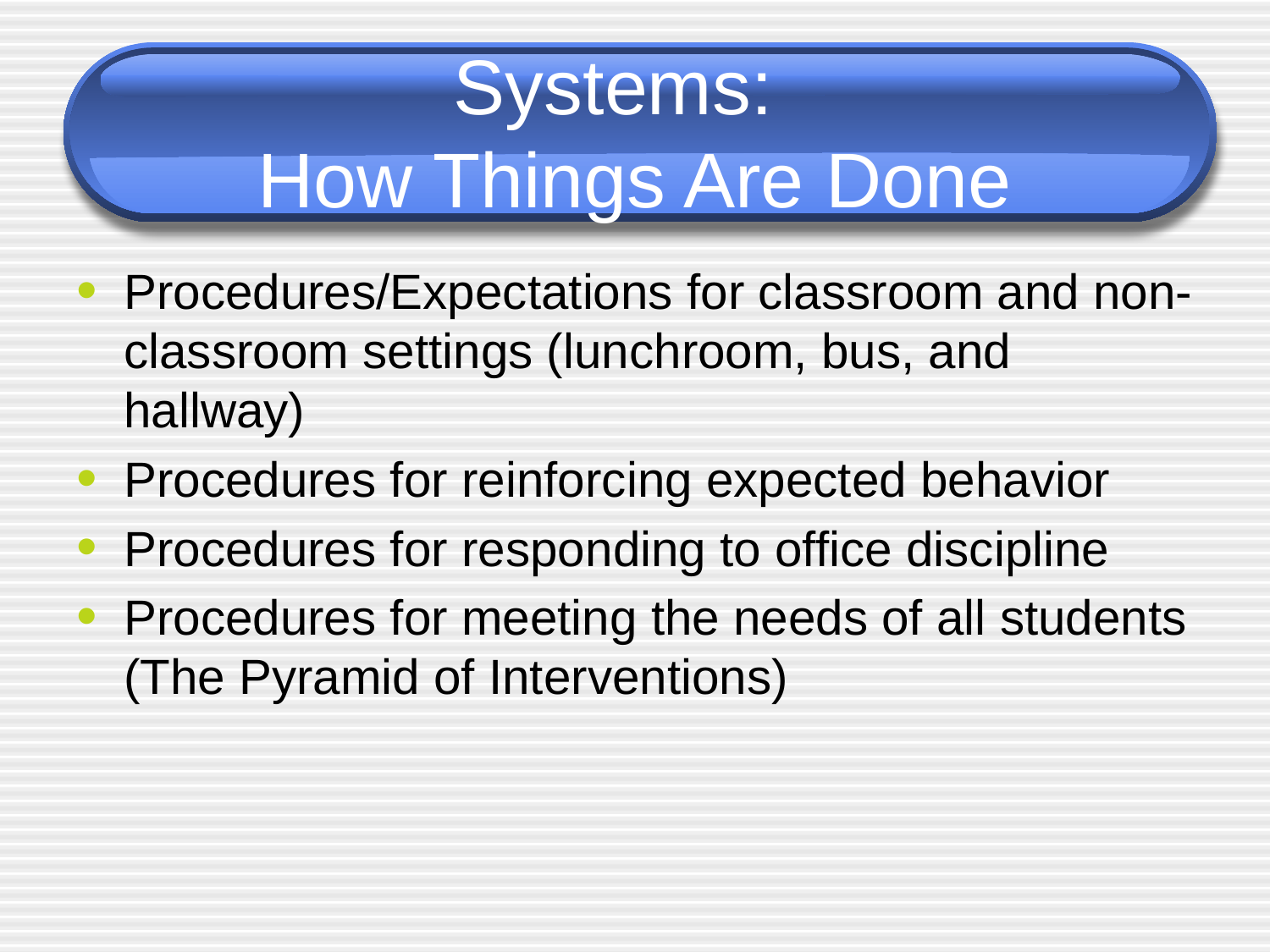

# Systems: How Things Are Done
Procedures/Expectations for classroom and non-classroom settings (lunchroom, bus, and hallway)
Procedures for reinforcing expected behavior
Procedures for responding to office discipline
Procedures for meeting the needs of all students (The Pyramid of Interventions)